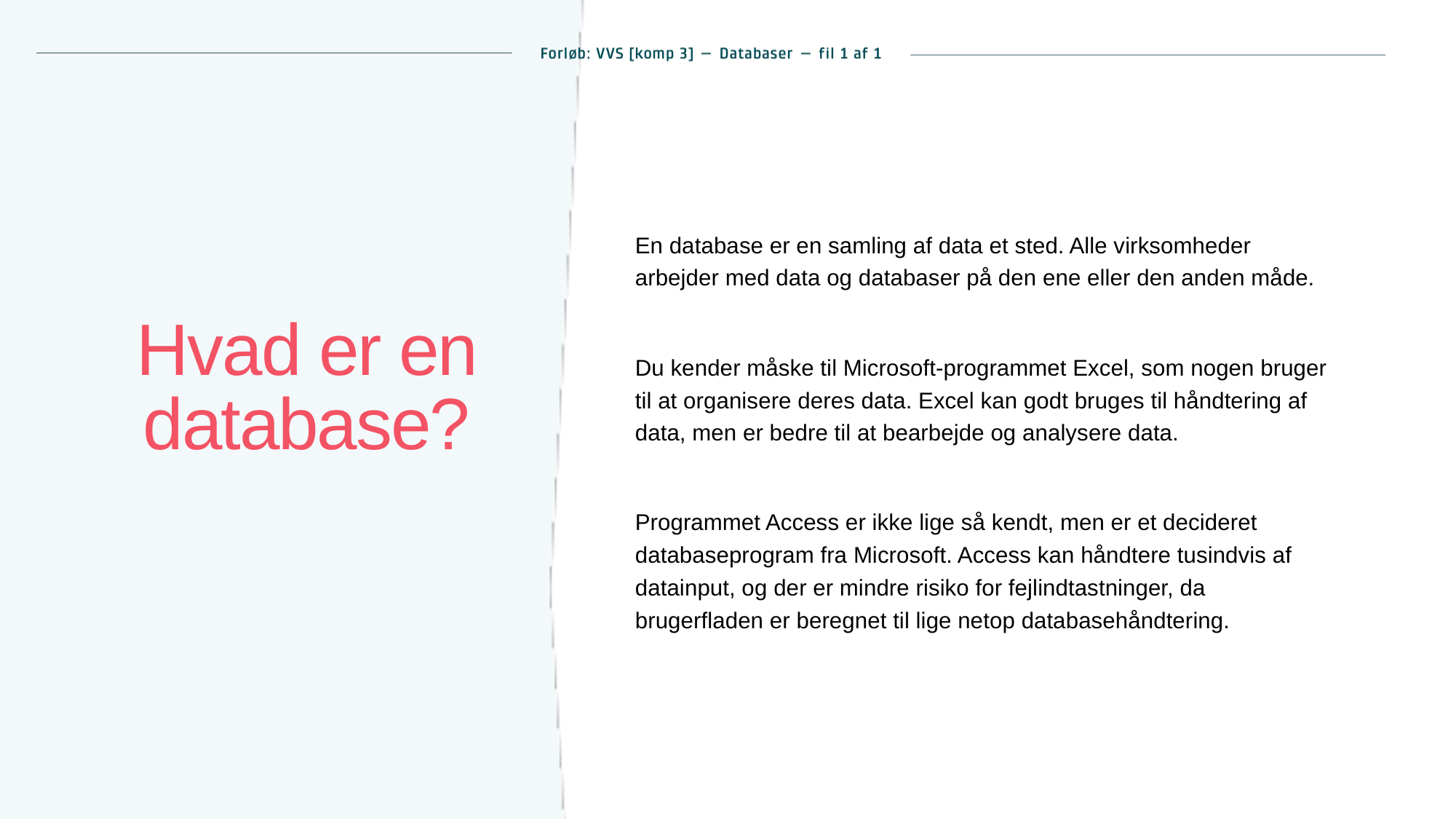

En database er en samling af data et sted. Alle virksomheder arbejder med data og databaser på den ene eller den anden måde.

Du kender måske til Microsoft-programmet Excel, som nogen bruger til at organisere deres data. Excel kan godt bruges til håndtering af data, men er bedre til at bearbejde og analysere data.

Programmet Access er ikke lige så kendt, men er et decideret databaseprogram fra Microsoft. Access kan håndtere tusindvis af datainput, og der er mindre risiko for fejlindtastninger, da brugerfladen er beregnet til lige netop databasehåndtering.
# Hvad er en database?
2